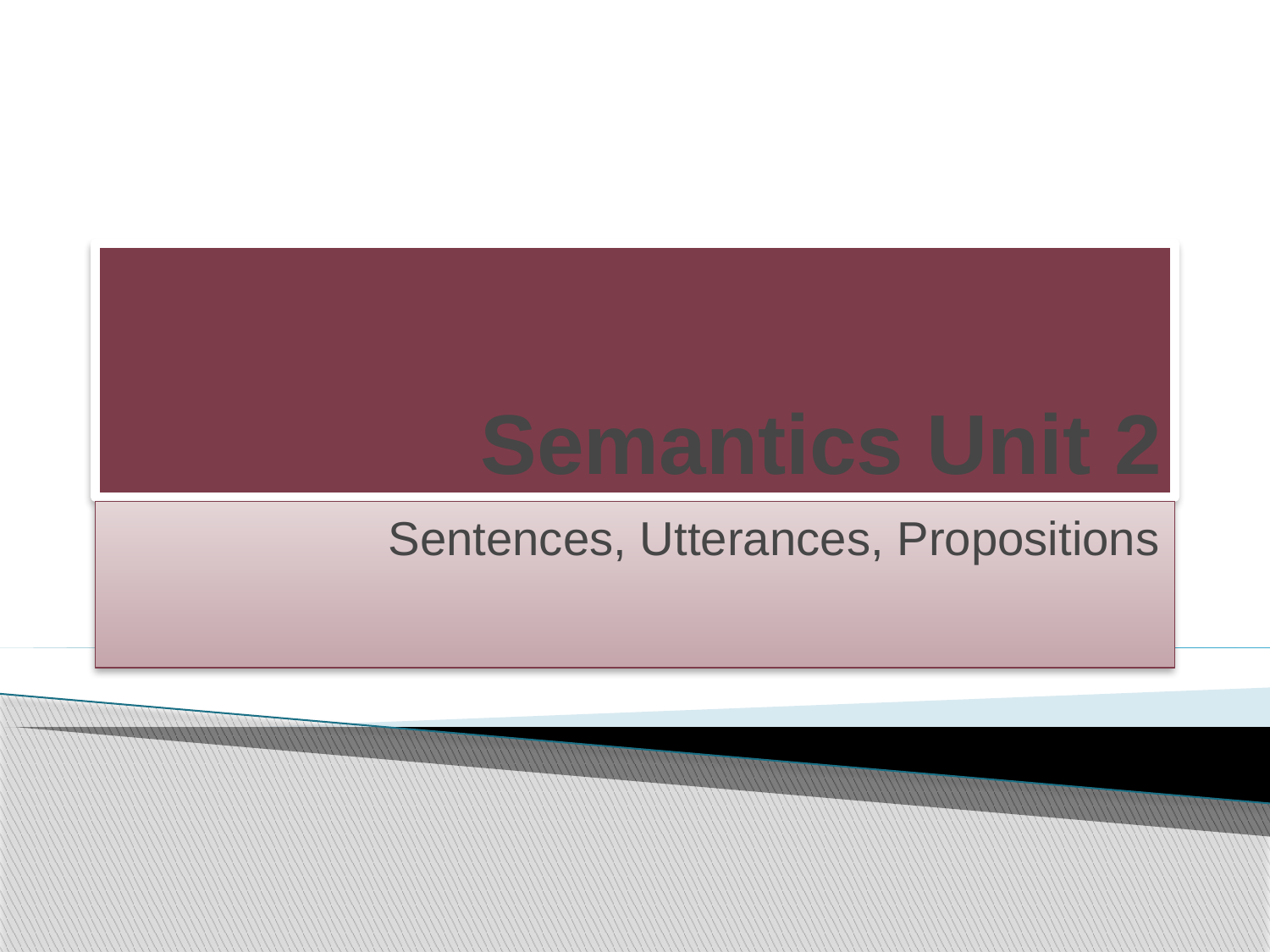

# Semantics Unit 2
Sentences, Utterances, Propositions